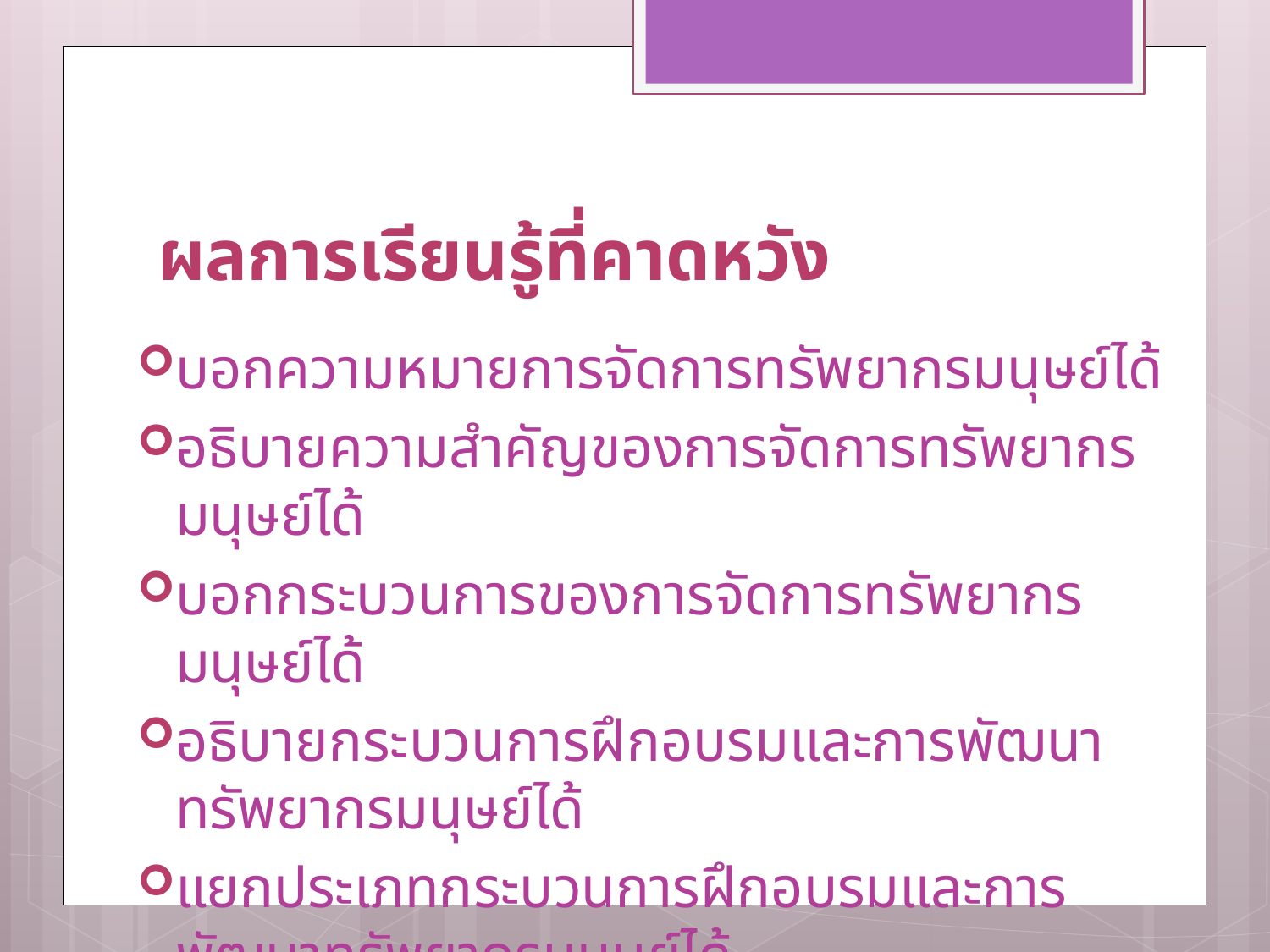

# ผลการเรียนรู้ที่คาดหวัง
บอกความหมายการจัดการทรัพยากรมนุษย์ได้
อธิบายความสำคัญของการจัดการทรัพยากรมนุษย์ได้
บอกกระบวนการของการจัดการทรัพยากรมนุษย์ได้
อธิบายกระบวนการฝึกอบรมและการพัฒนาทรัพยากรมนุษย์ได้
แยกประเภทกระบวนการฝึกอบรมและการพัฒนาทรัพยากรมนุษย์ได้